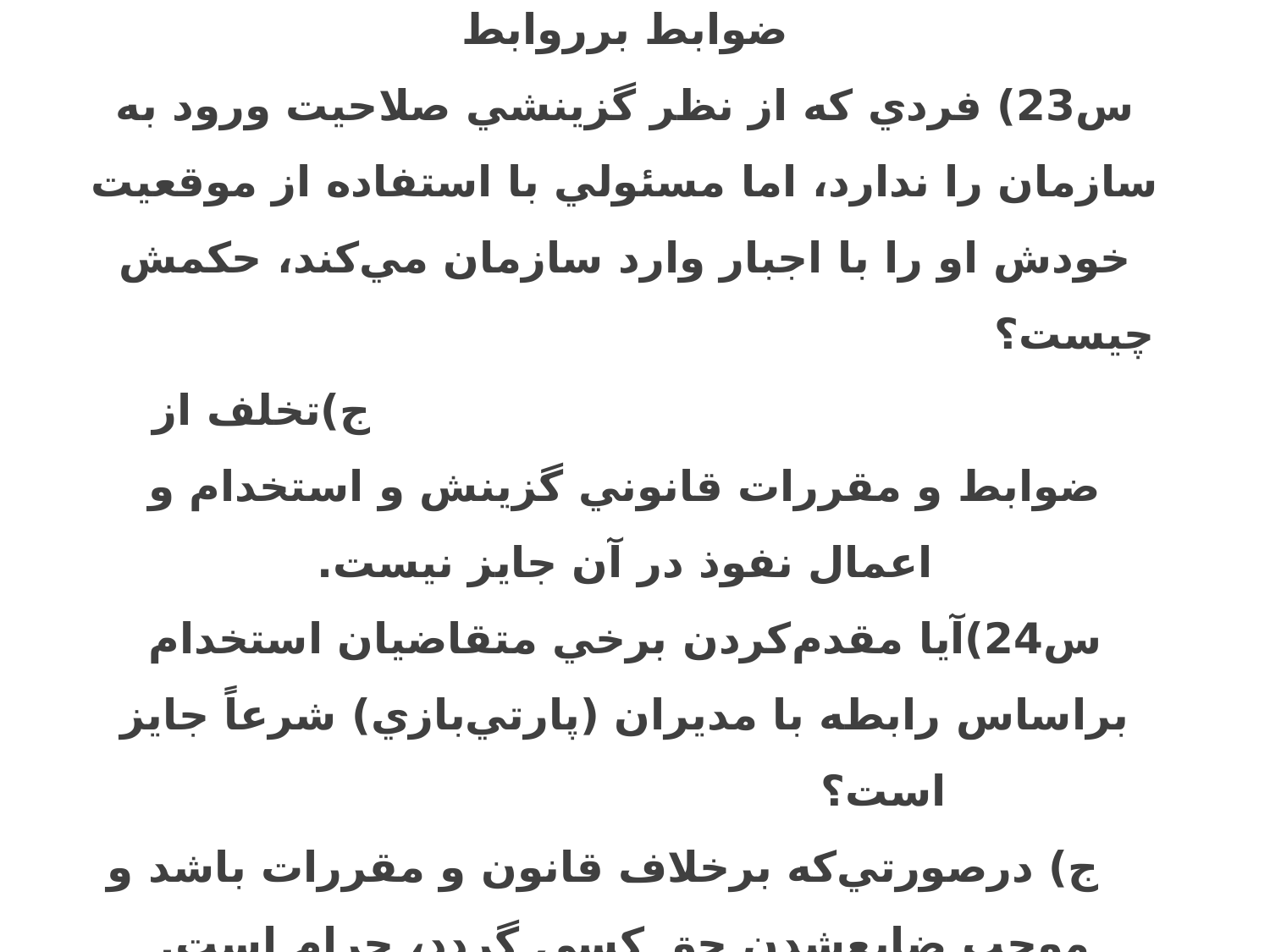

1/9-داشتن صلاحیتهای گزینشی واولویت دادن ضوابط برروابط
س23) فردي كه از نظر گزينشي صلاحيت ورود به سازمان را ندارد، اما مسئولي با استفاده از موقعيت خودش او را با اجبار وارد سازمان مي‌كند، حكمش چيست؟                                                                                                               ج)تخلف از ضوابط و مقررات قانوني گزينش و استخدام و اعمال نفوذ در آن جايز نيست.
س24)آيا مقدم‌كردن برخي متقاضيان استخدام براساس رابطه با مديران (پارتي‌بازي) شرعاً جايز است؟
   ج) درصورتي‌كه برخلاف قانون و مقررات باشد و موجب ضايع‌شدن حق كسي گردد، حرام است.